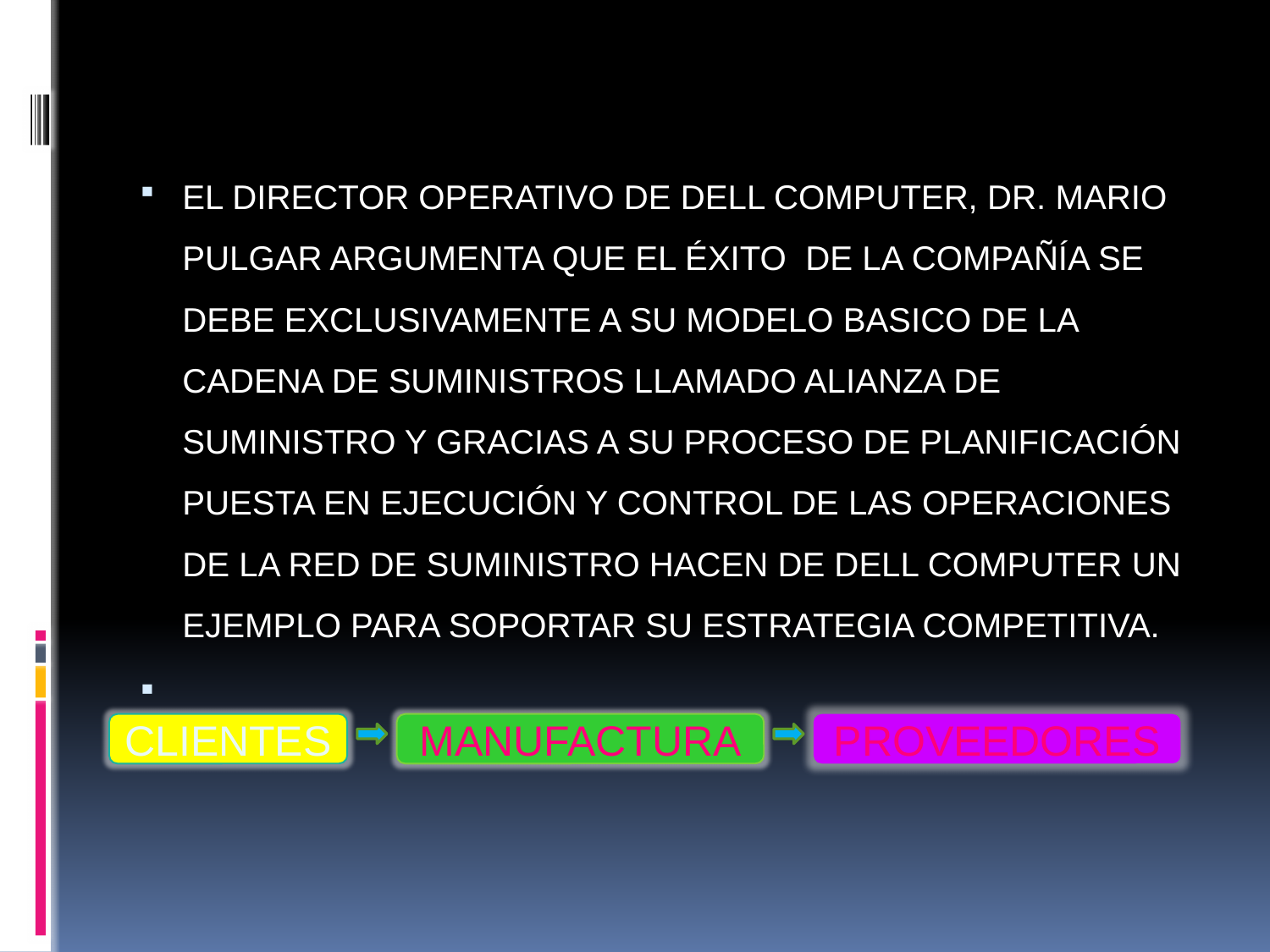

EL DIRECTOR OPERATIVO DE DELL COMPUTER, DR. MARIO PULGAR ARGUMENTA QUE EL ÉXITO  DE LA COMPAÑÍA SE DEBE EXCLUSIVAMENTE A SU MODELO BASICO DE LA CADENA DE SUMINISTROS LLAMADO ALIANZA DE SUMINISTRO Y GRACIAS A SU PROCESO DE PLANIFICACIÓN PUESTA EN EJECUCIÓN Y CONTROL DE LAS OPERACIONES DE LA RED DE SUMINISTRO HACEN DE DELL COMPUTER UN EJEMPLO PARA SOPORTAR SU ESTRATEGIA COMPETITIVA.

CLIENTES
MANUFACTURA
PROVEEDORES